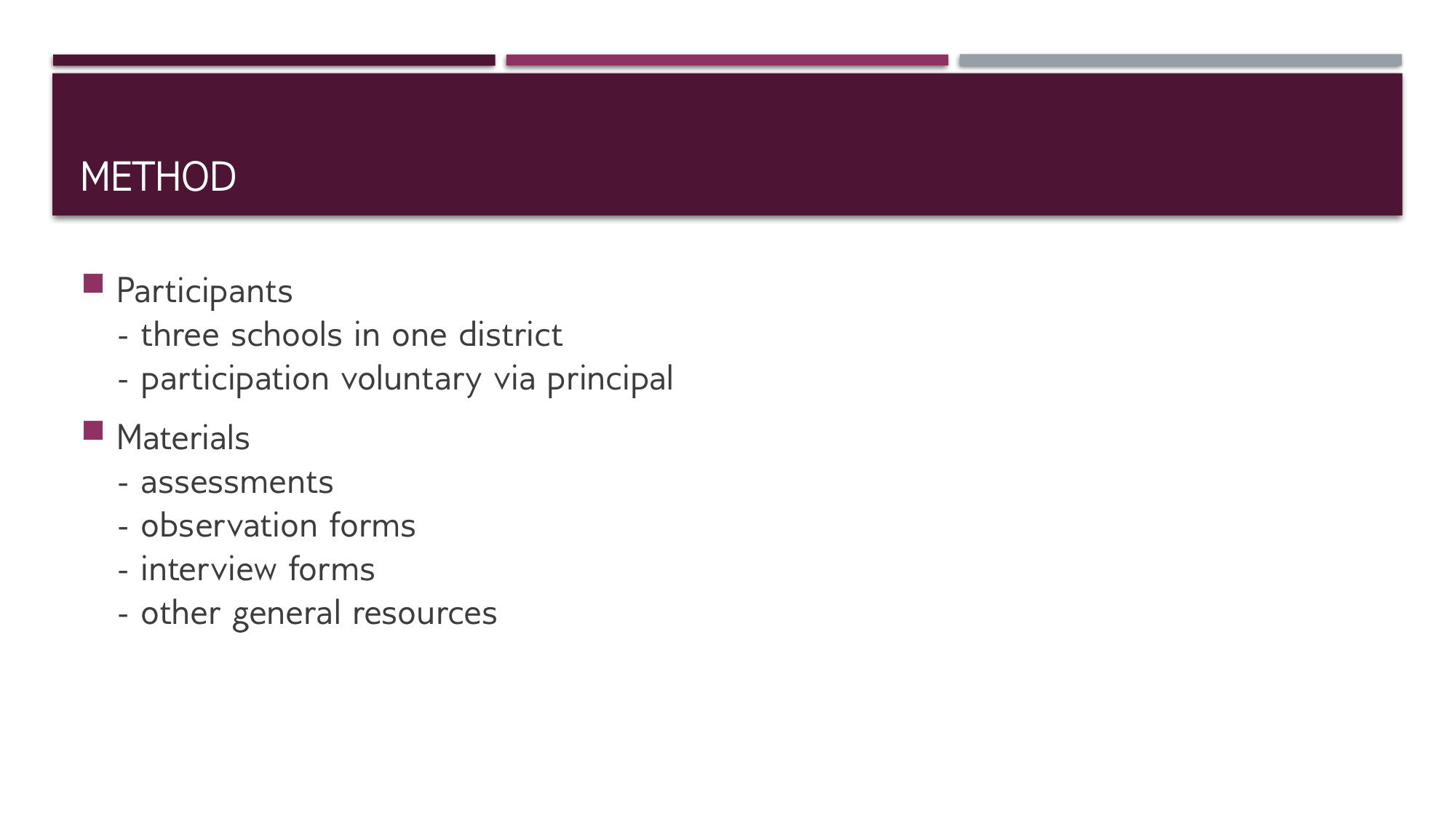

# method
Participants
- three schools in one district
- participation voluntary via principal
Materials
- assessments
- observation forms
- interview forms
- other general resources